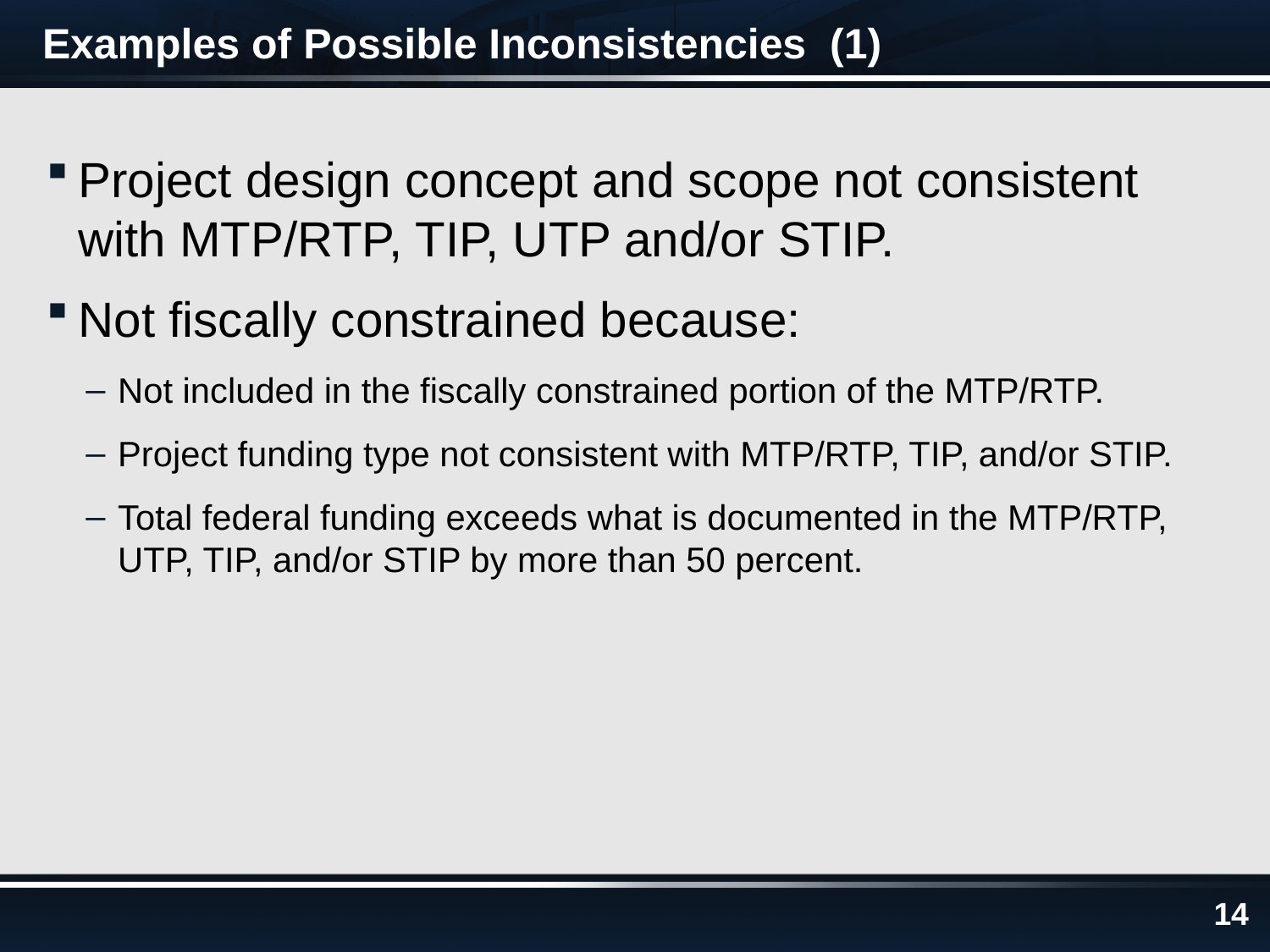

# Examples of Possible Inconsistencies  (1)
Project design concept and scope not consistent with MTP/RTP, TIP, UTP and/or STIP.
Not fiscally constrained because:
Not included in the fiscally constrained portion of the MTP/RTP.
Project funding type not consistent with MTP/RTP, TIP, and/or STIP.
Total federal funding exceeds what is documented in the MTP/RTP, UTP, TIP, and/or STIP by more than 50 percent.